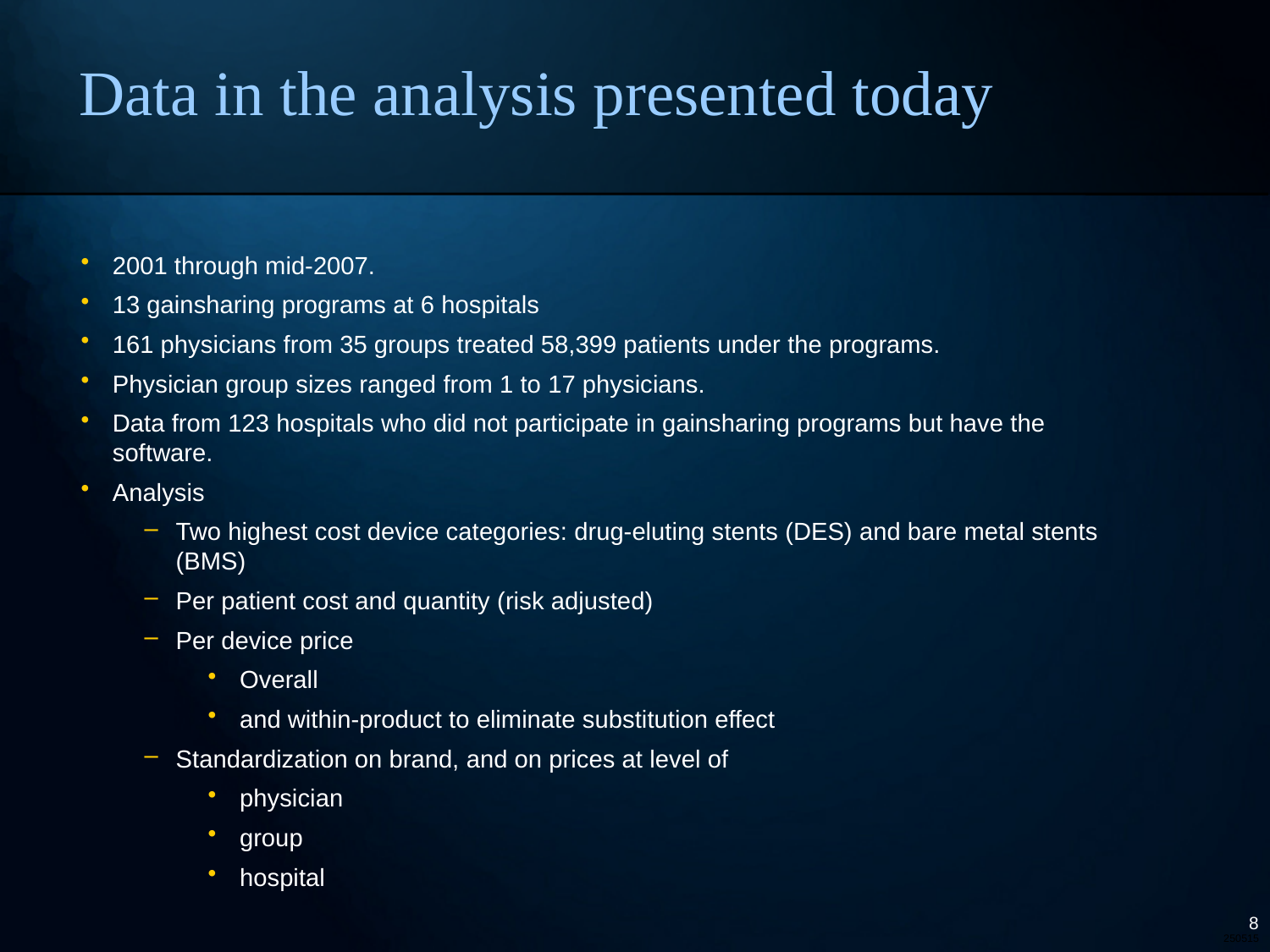

# Data in the analysis presented today
2001 through mid-2007.
13 gainsharing programs at 6 hospitals
161 physicians from 35 groups treated 58,399 patients under the programs.
Physician group sizes ranged from 1 to 17 physicians.
Data from 123 hospitals who did not participate in gainsharing programs but have the software.
Analysis
Two highest cost device categories: drug-eluting stents (DES) and bare metal stents (BMS)
Per patient cost and quantity (risk adjusted)
Per device price
Overall
and within-product to eliminate substitution effect
Standardization on brand, and on prices at level of
physician
group
hospital